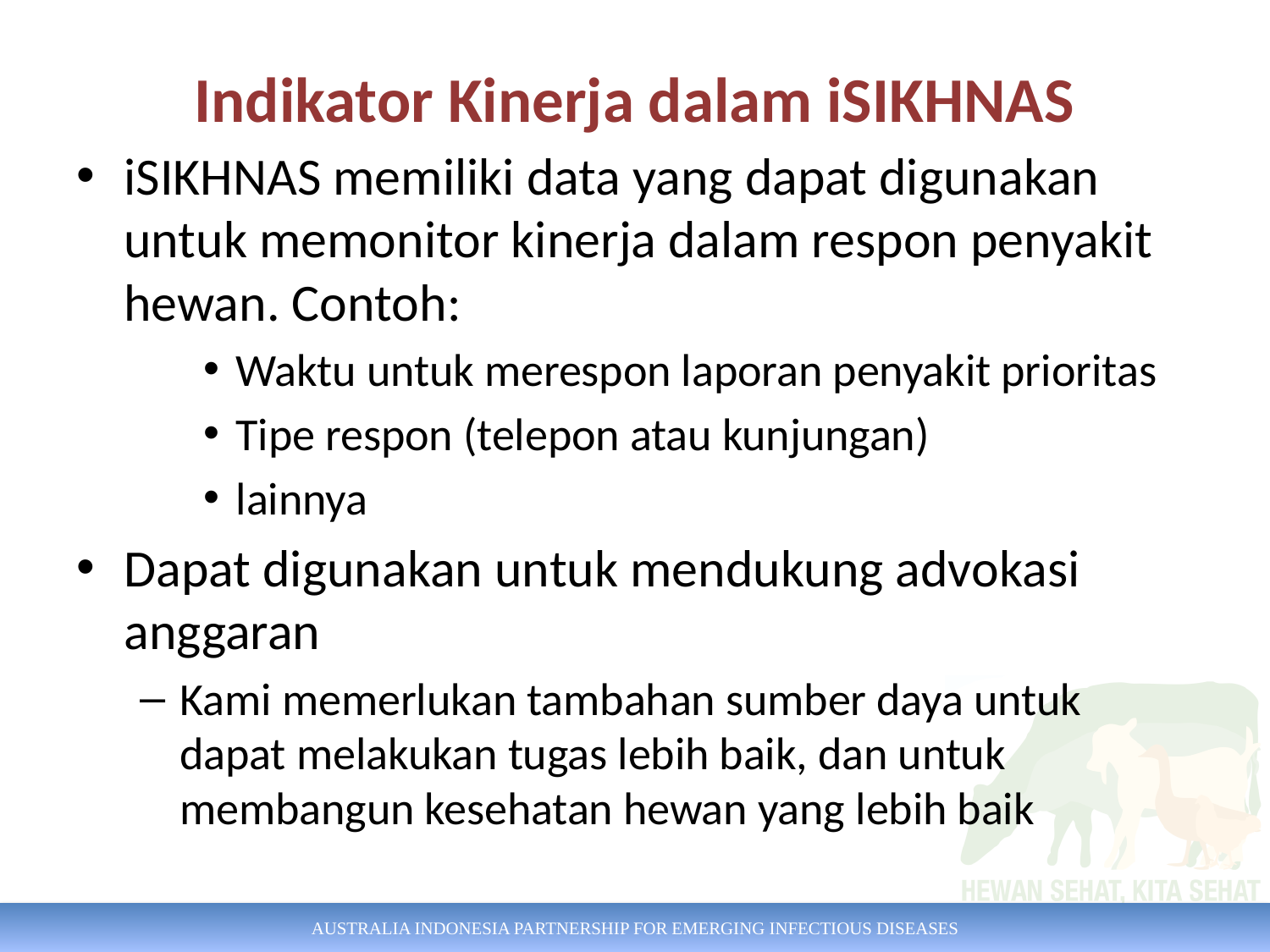

# Indikator Kinerja dalam iSIKHNAS
iSIKHNAS memiliki data yang dapat digunakan untuk memonitor kinerja dalam respon penyakit hewan. Contoh:
Waktu untuk merespon laporan penyakit prioritas
Tipe respon (telepon atau kunjungan)
lainnya
Dapat digunakan untuk mendukung advokasi anggaran
Kami memerlukan tambahan sumber daya untuk dapat melakukan tugas lebih baik, dan untuk membangun kesehatan hewan yang lebih baik